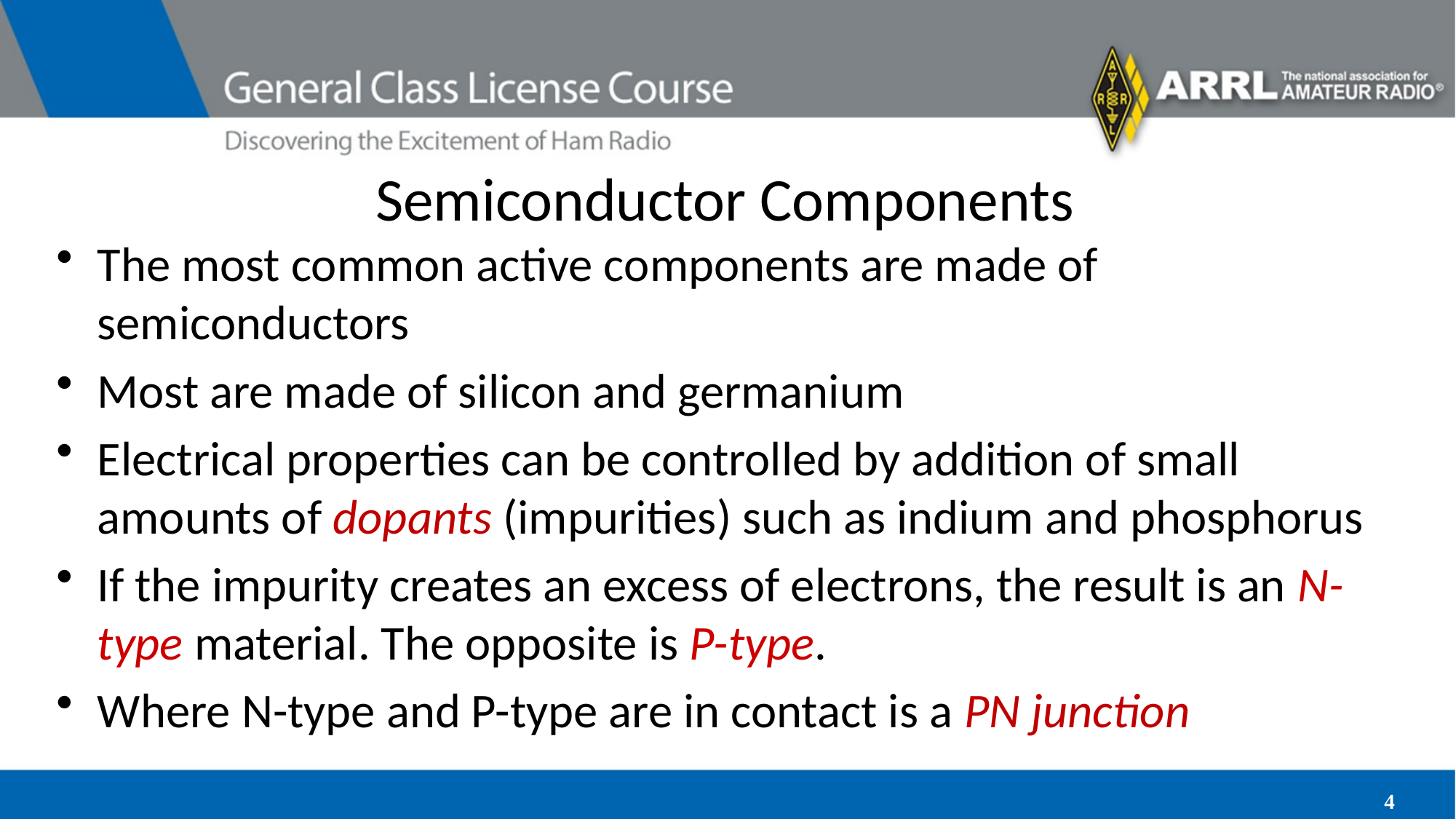

# Semiconductor Components
The most common active components are made of semiconductors
Most are made of silicon and germanium
Electrical properties can be controlled by addition of small amounts of dopants (impurities) such as indium and phosphorus
If the impurity creates an excess of electrons, the result is an N-type material. The opposite is P-type.
Where N-type and P-type are in contact is a PN junction